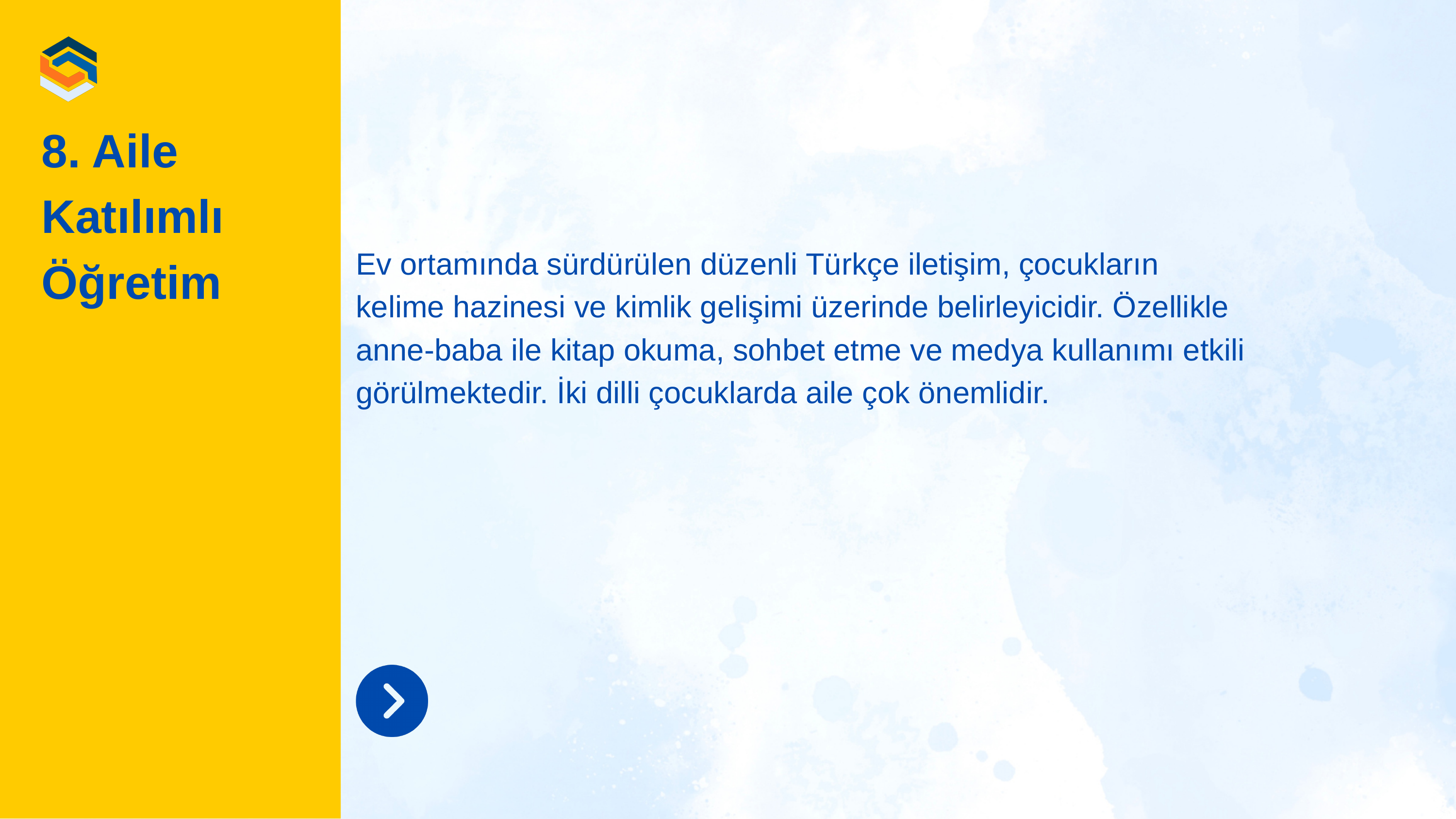

8. Aile Katılımlı Öğretim

Ev ortamında sürdürülen düzenli Türkçe iletişim, çocukların kelime hazinesi ve kimlik gelişimi üzerinde belirleyicidir. Özellikle anne-baba ile kitap okuma, sohbet etme ve medya kullanımı etkili görülmektedir. İki dilli çocuklarda aile çok önemlidir.